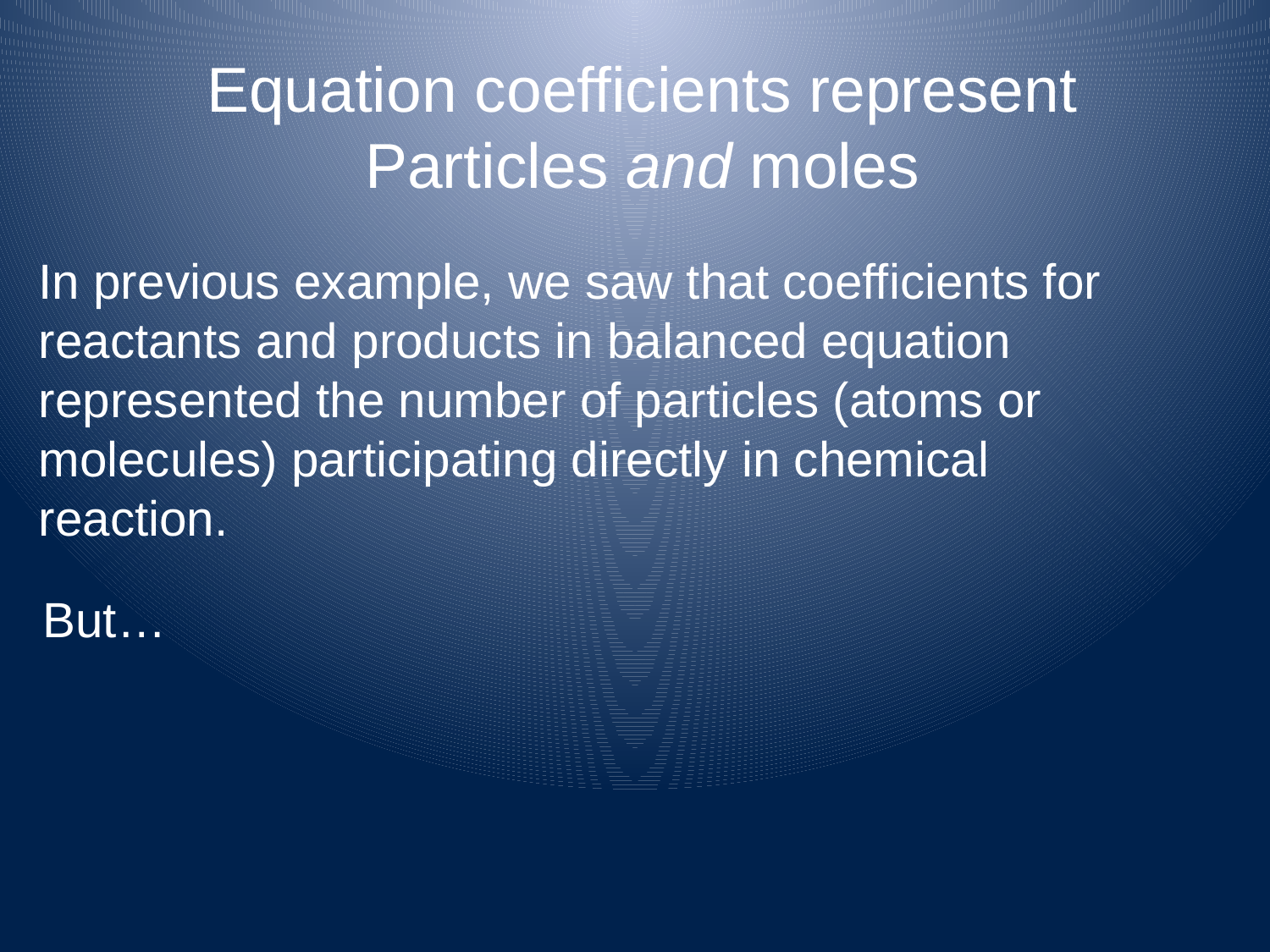

Equation coefficients represent
Particles and moles
In previous example, we saw that coefficients for
reactants and products in balanced equation
represented the number of particles (atoms or
molecules) participating directly in chemical
reaction.
But…